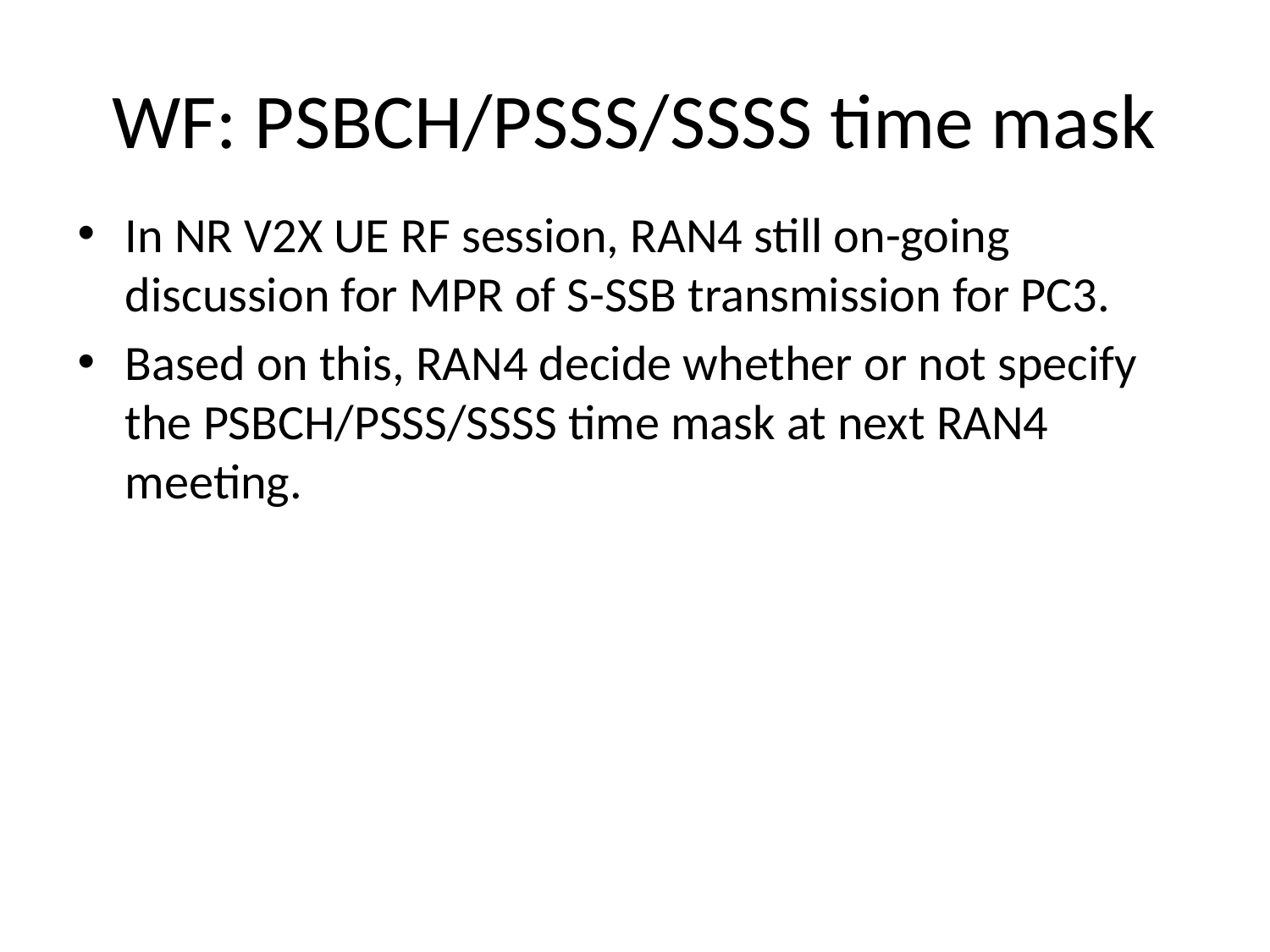

# WF: PSBCH/PSSS/SSSS time mask
In NR V2X UE RF session, RAN4 still on-going discussion for MPR of S-SSB transmission for PC3.
Based on this, RAN4 decide whether or not specify the PSBCH/PSSS/SSSS time mask at next RAN4 meeting.